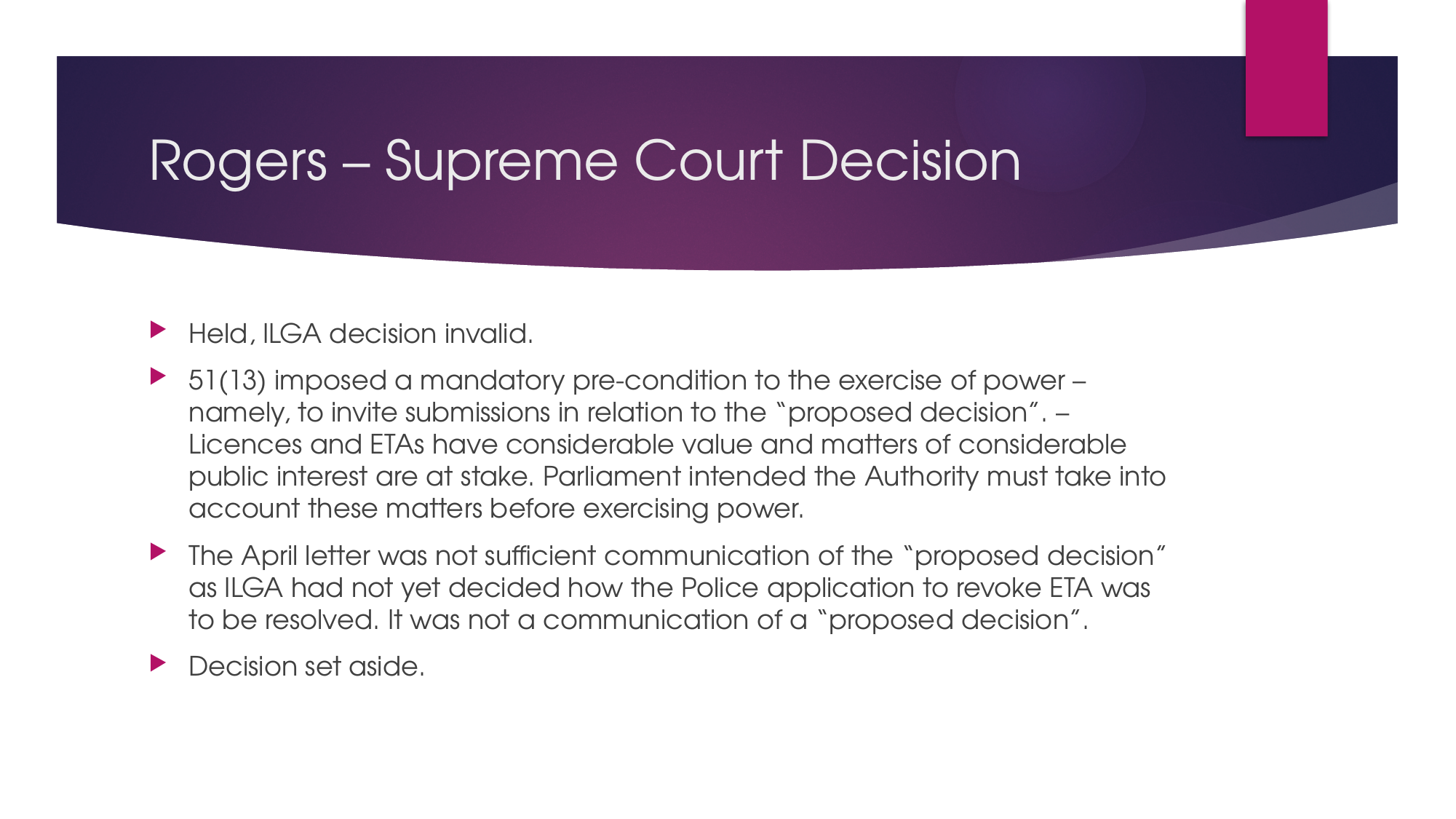

# Rogers – Supreme Court Decision
Held, ILGA decision invalid.
51(13) imposed a mandatory pre-condition to the exercise of power – namely, to invite submissions in relation to the “proposed decision”. – Licences and ETAs have considerable value and matters of considerable public interest are at stake. Parliament intended the Authority must take into account these matters before exercising power.
The April letter was not sufficient communication of the “proposed decision” as ILGA had not yet decided how the Police application to revoke ETA was to be resolved. It was not a communication of a “proposed decision”.
Decision set aside.